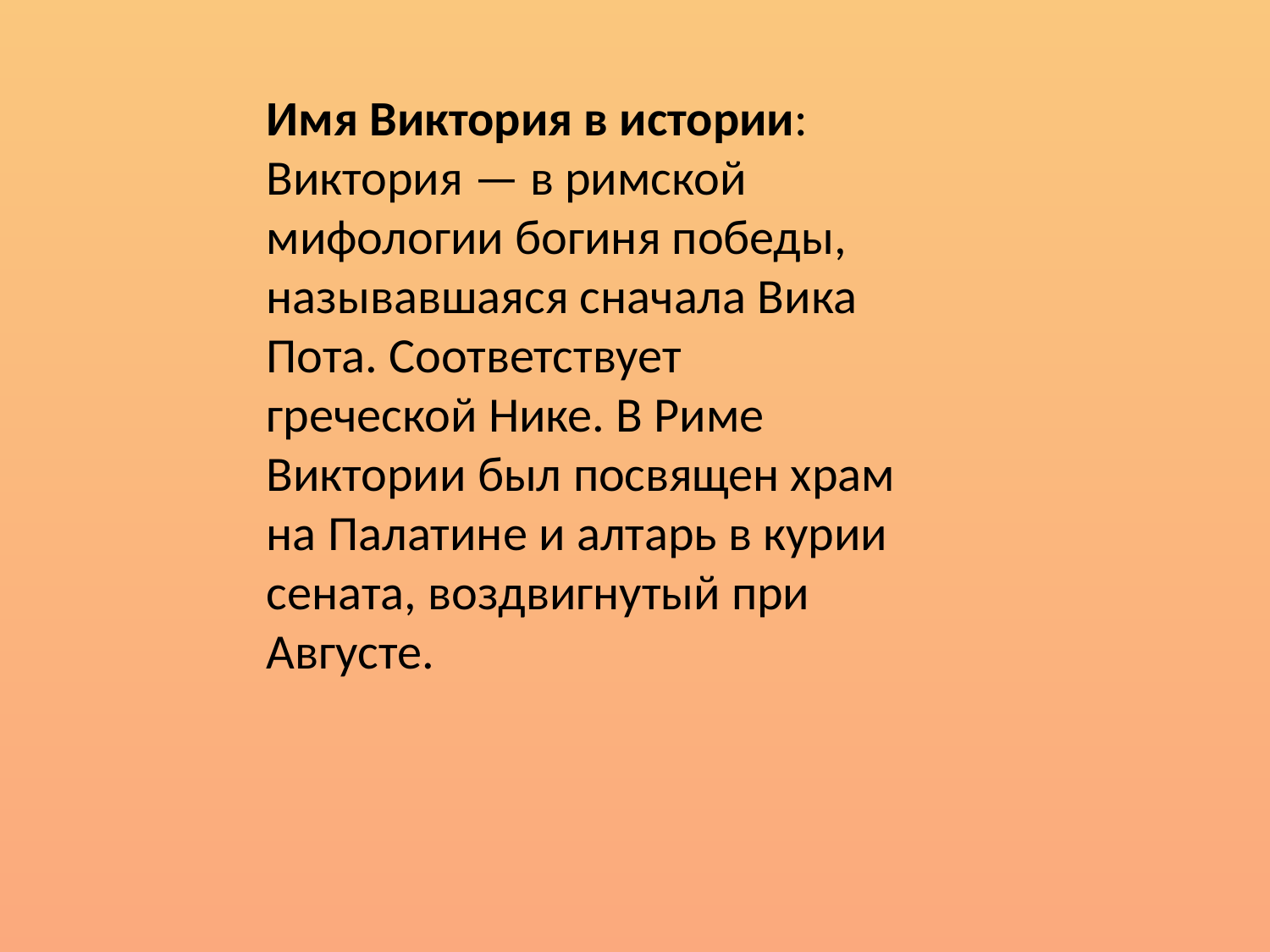

Имя Виктория в истории: Виктория — в римской мифологии богиня победы, называвшаяся сначала Вика Пота. Соответствует греческой Нике. В Риме Виктории был посвящен храм на Палатине и алтарь в курии сената, воздвигнутый при Августе.